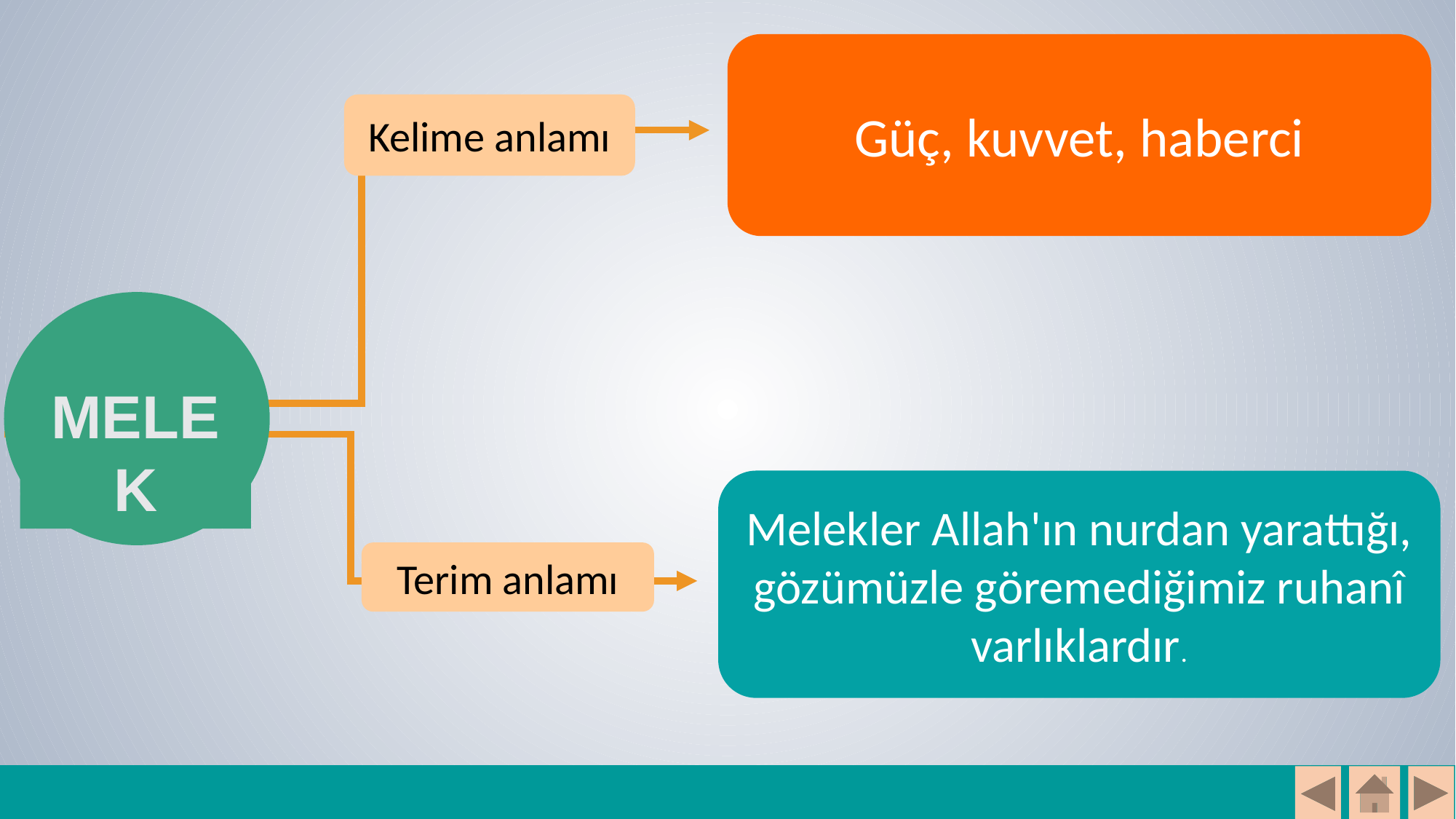

Güç, kuvvet, haberci
Kelime anlamı

MELEK
Terim anlamı
Melekler Allah'ın nurdan yarattığı, gözümüzle göremediğimiz ruhanî varlıklardır.